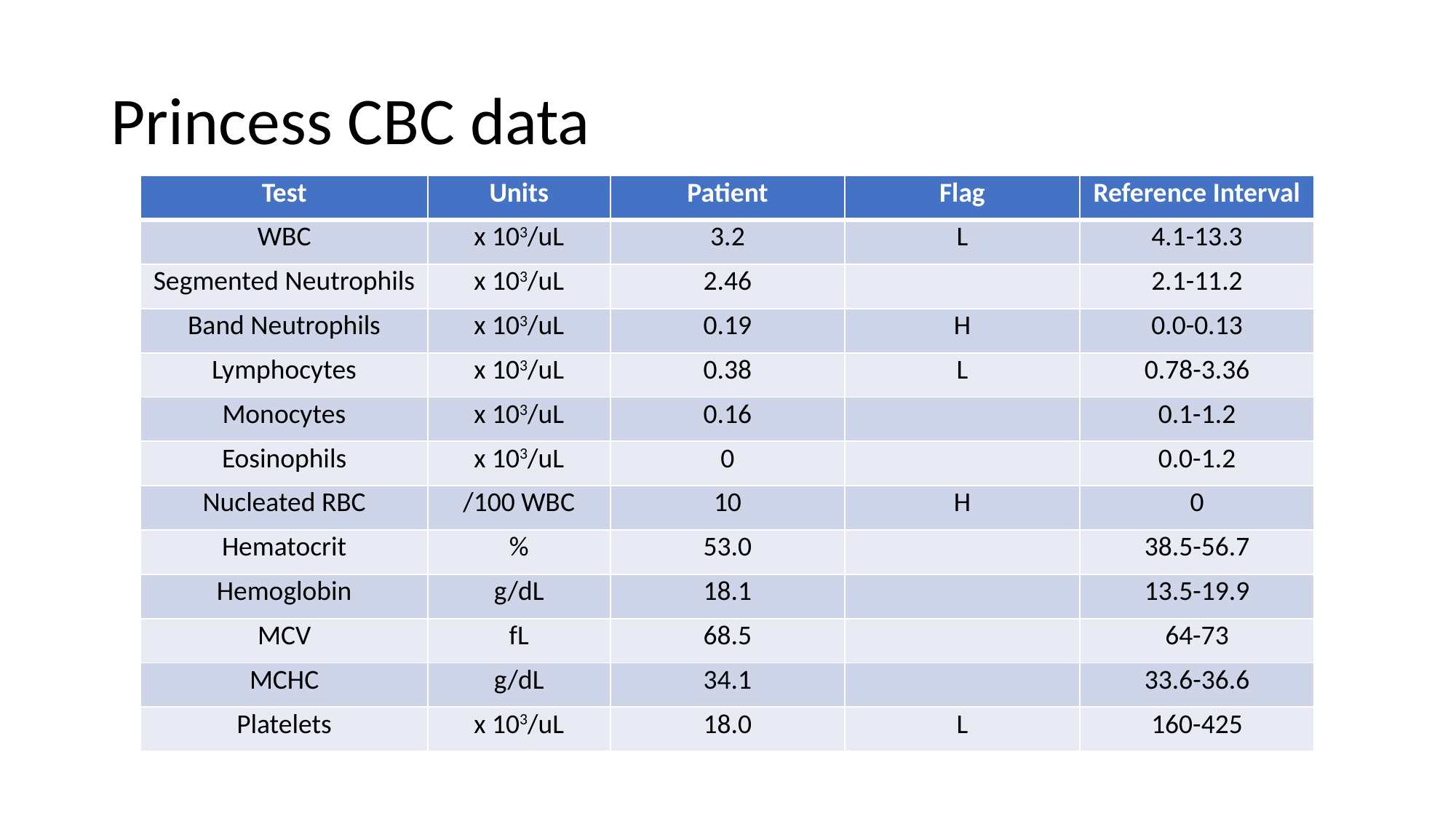

# Princess CBC data
| Test | Units | Patient | Flag | Reference Interval |
| --- | --- | --- | --- | --- |
| WBC | x 103/uL | 3.2 | L | 4.1-13.3 |
| Segmented Neutrophils | x 103/uL | 2.46 |  | 2.1-11.2 |
| Band Neutrophils | x 103/uL | 0.19 | H | 0.0-0.13 |
| Lymphocytes | x 103/uL | 0.38 | L | 0.78-3.36 |
| Monocytes | x 103/uL | 0.16 |  | 0.1-1.2 |
| Eosinophils | x 103/uL | 0 |  | 0.0-1.2 |
| Nucleated RBC | /100 WBC | 10 | H | 0 |
| Hematocrit | % | 53.0 |  | 38.5-56.7 |
| Hemoglobin | g/dL | 18.1 |  | 13.5-19.9 |
| MCV | fL | 68.5 |  | 64-73 |
| MCHC | g/dL | 34.1 |  | 33.6-36.6 |
| Platelets | x 103/uL | 18.0 | L | 160-425 |